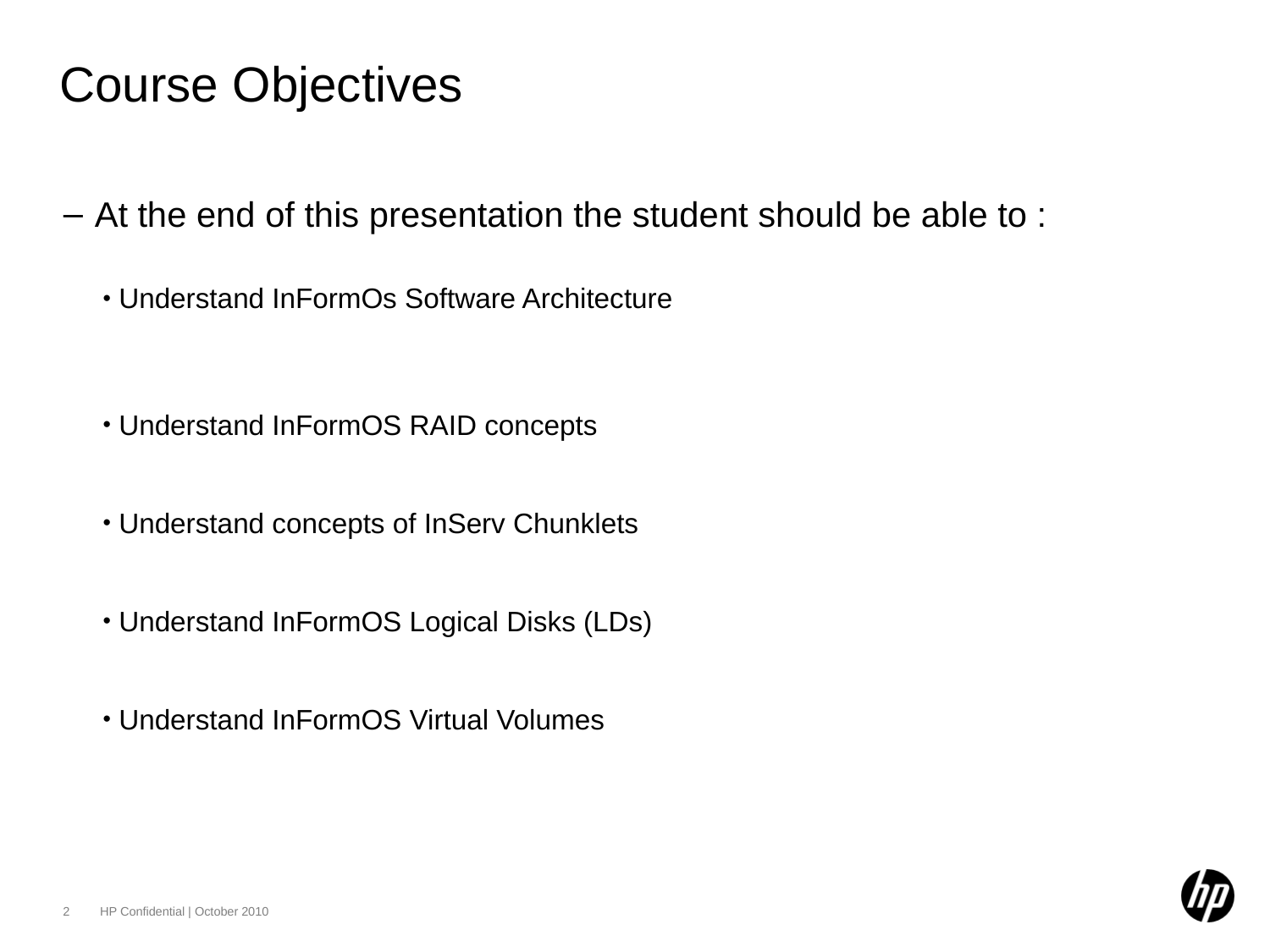

# Course Objectives
At the end of this presentation the student should be able to :
Understand InFormOs Software Architecture

Understand InFormOS RAID concepts
Understand concepts of InServ Chunklets
Understand InFormOS Logical Disks (LDs)
Understand InFormOS Virtual Volumes